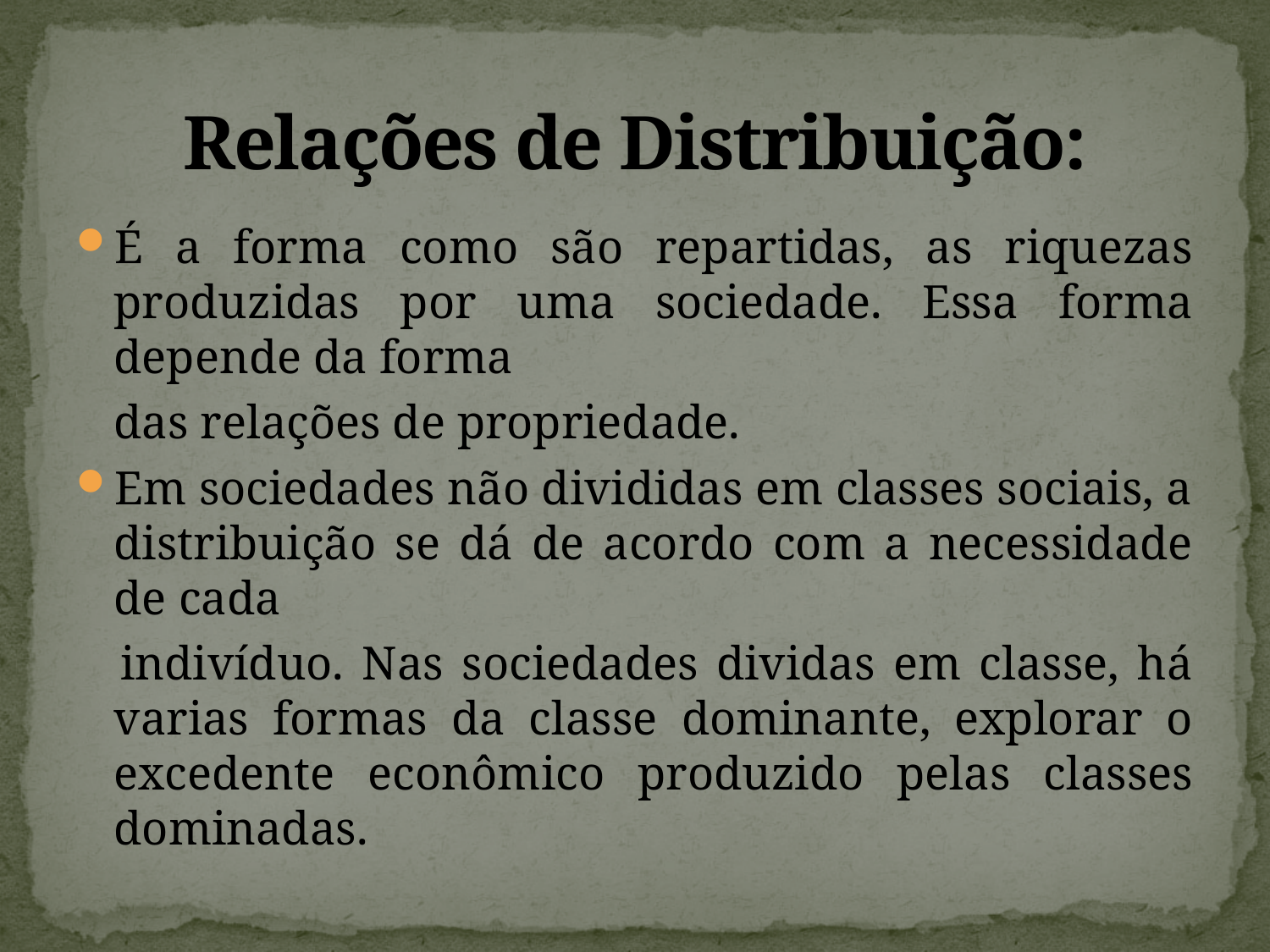

# Relações de Distribuição:
É a forma como são repartidas, as riquezas produzidas por uma sociedade. Essa forma depende da forma
 	das relações de propriedade.
Em sociedades não divididas em classes sociais, a distribuição se dá de acordo com a necessidade de cada
 	indivíduo. Nas sociedades dividas em classe, há varias formas da classe dominante, explorar o excedente econômico produzido pelas classes dominadas.